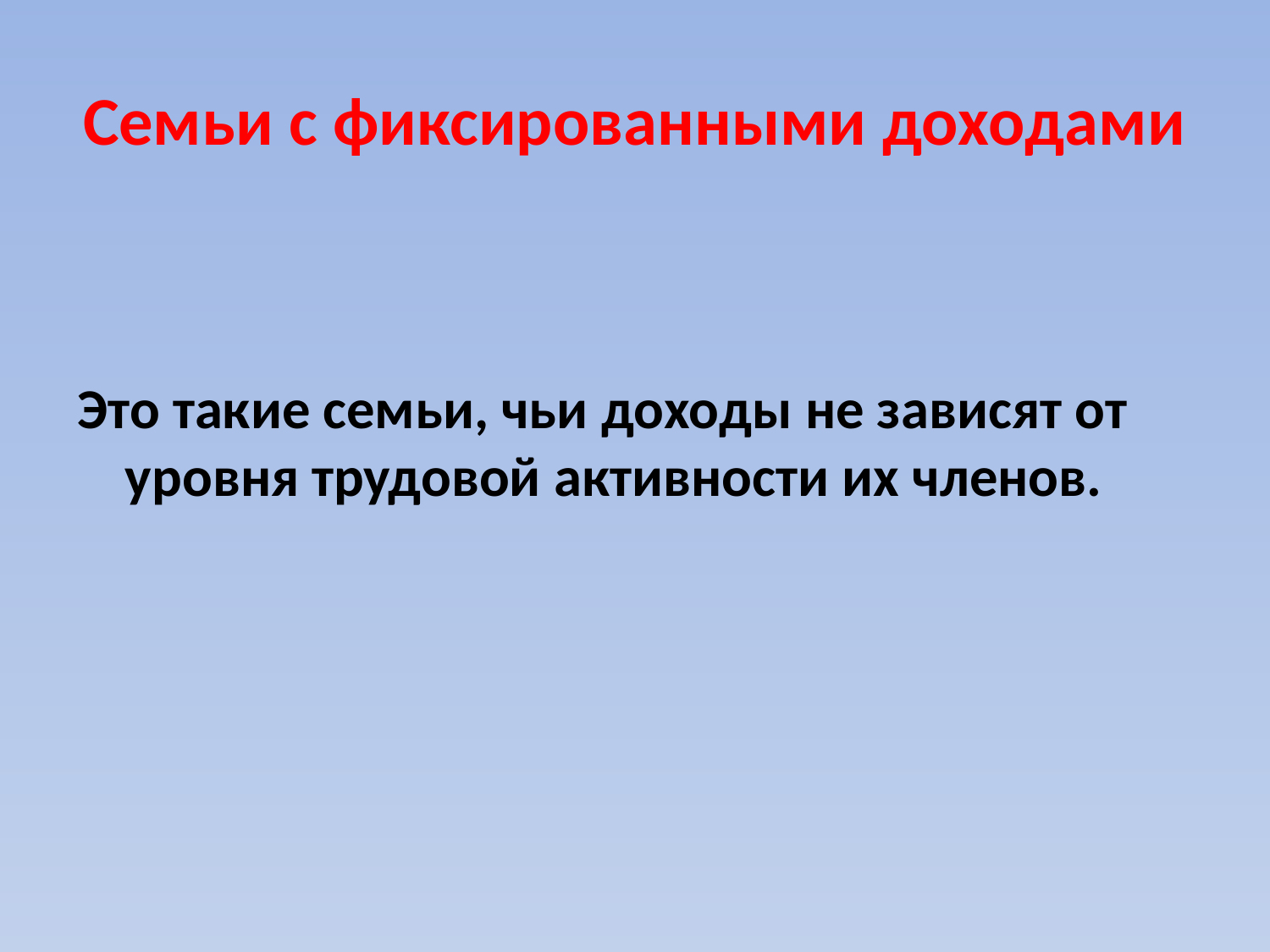

# Семьи с фиксированными доходами
Это такие семьи, чьи доходы не зависят от уровня трудовой активности их членов.